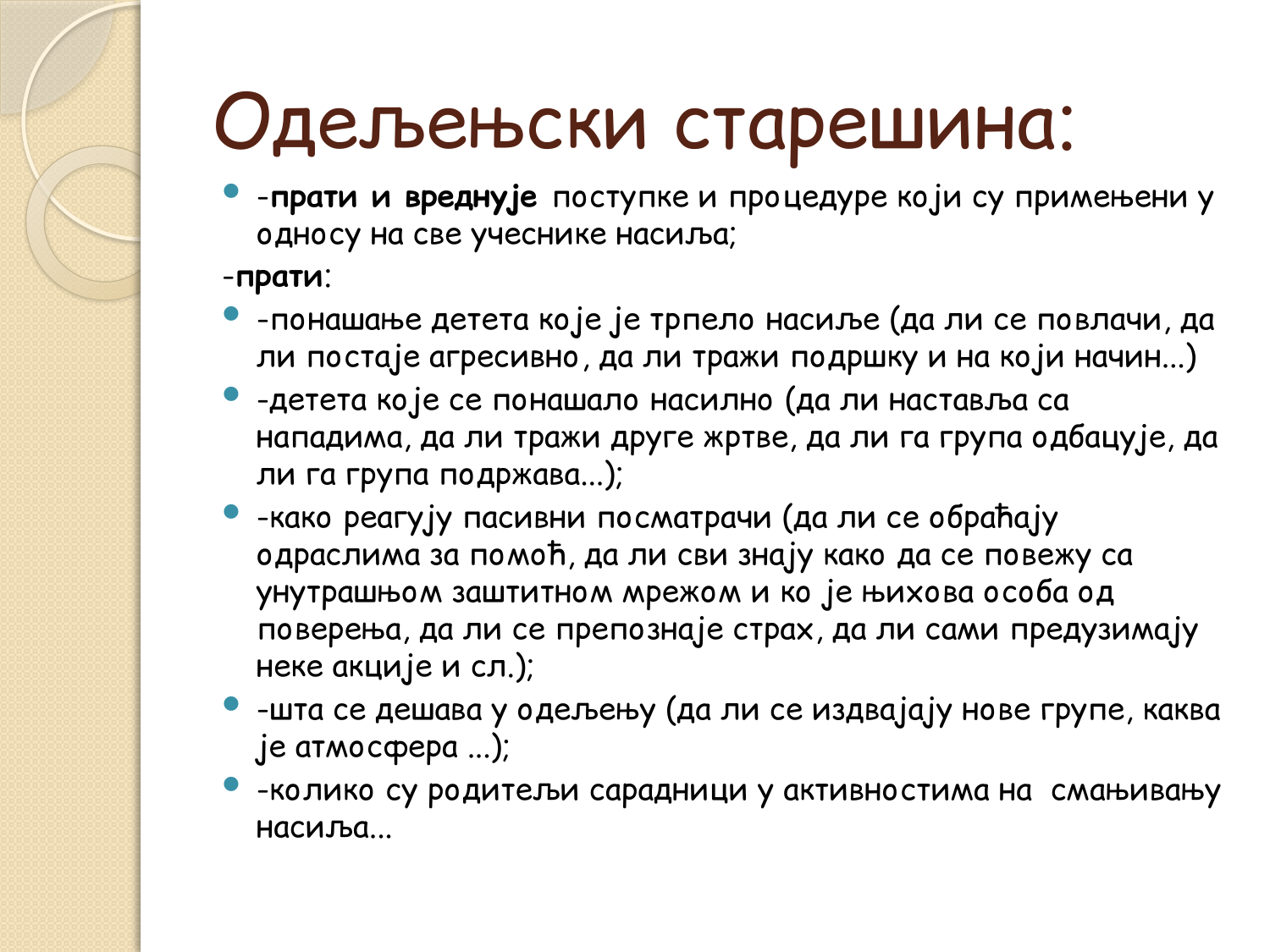

# Одељењски старешина:
-прати и вреднује поступке и процедуре који су примењени у односу на све учеснике насиља;
-прати:
-понашање детета које је трпело насиље (да ли се повлачи, да ли постаје агресивно, да ли тражи подршку и на који начин...)
-детета које се понашало насилно (да ли наставља са  нападима, да ли тражи друге жртве, да ли га група одбацује, да ли га група подржава...);
-како реагују пасивни посматрачи (да ли се обраћају одраслима за помоћ, да ли сви знају како да се повежу са унутрашњом заштитном мрежом и ко је њихова особа од поверења, да ли се препознаје страх, да ли сами предузимају неке акције и сл.);
-шта се дешава у одељењу (да ли се издвајају нове групе, каква је атмосфера ...);
-колико су родитељи сарадници у активностима на  смањивању насиља...